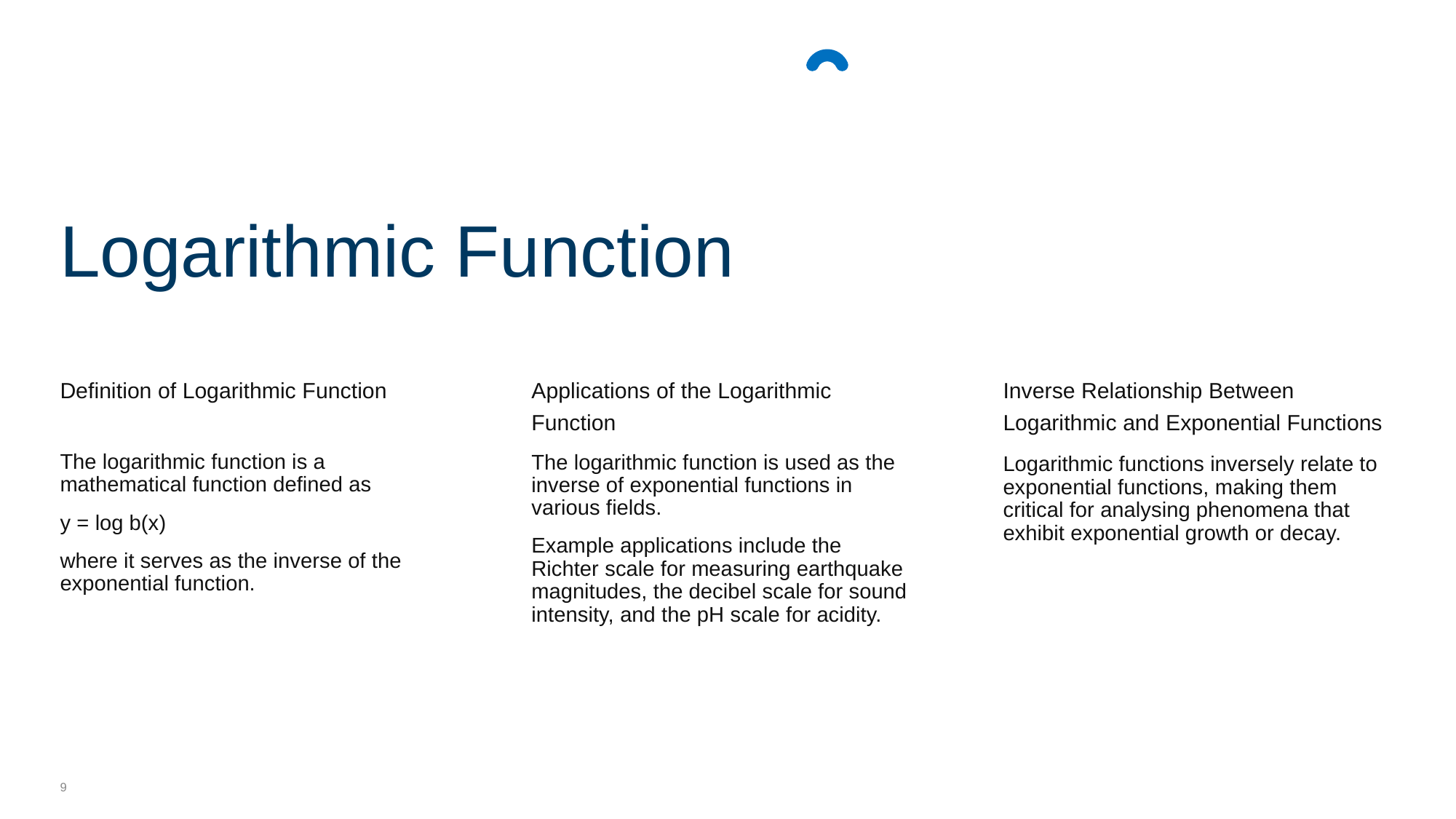

Logarithmic Function
Applications of the Logarithmic Function
Inverse Relationship Between Logarithmic and Exponential Functions
Definition of Logarithmic Function
The logarithmic function is a mathematical function defined as
y = log b(x)
where it serves as the inverse of the exponential function.
The logarithmic function is used as the inverse of exponential functions in various fields.
Example applications include the Richter scale for measuring earthquake magnitudes, the decibel scale for sound intensity, and the pH scale for acidity.
Logarithmic functions inversely relate to exponential functions, making them critical for analysing phenomena that exhibit exponential growth or decay.
9